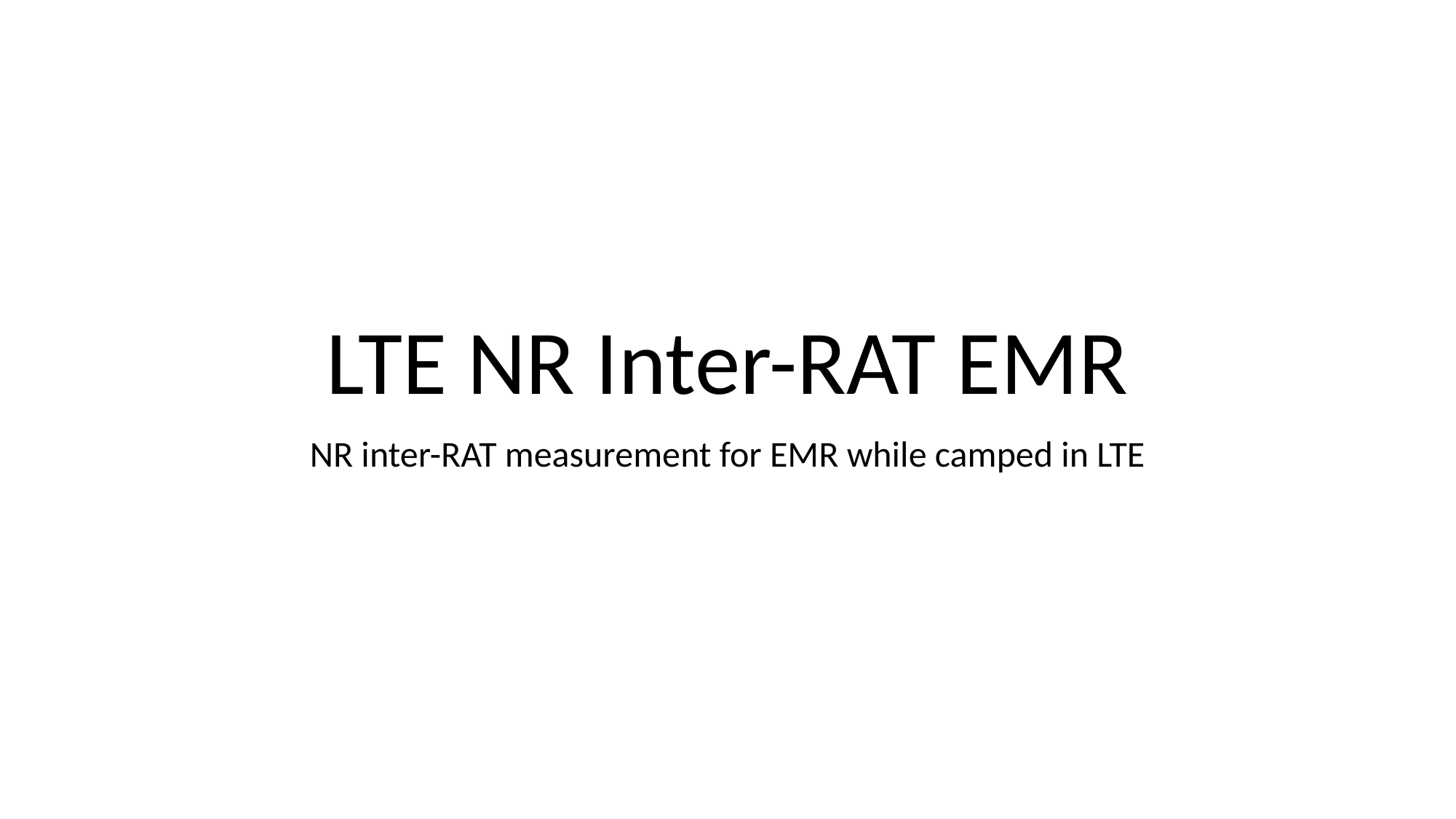

# LTE NR Inter-RAT EMR
NR inter-RAT measurement for EMR while camped in LTE